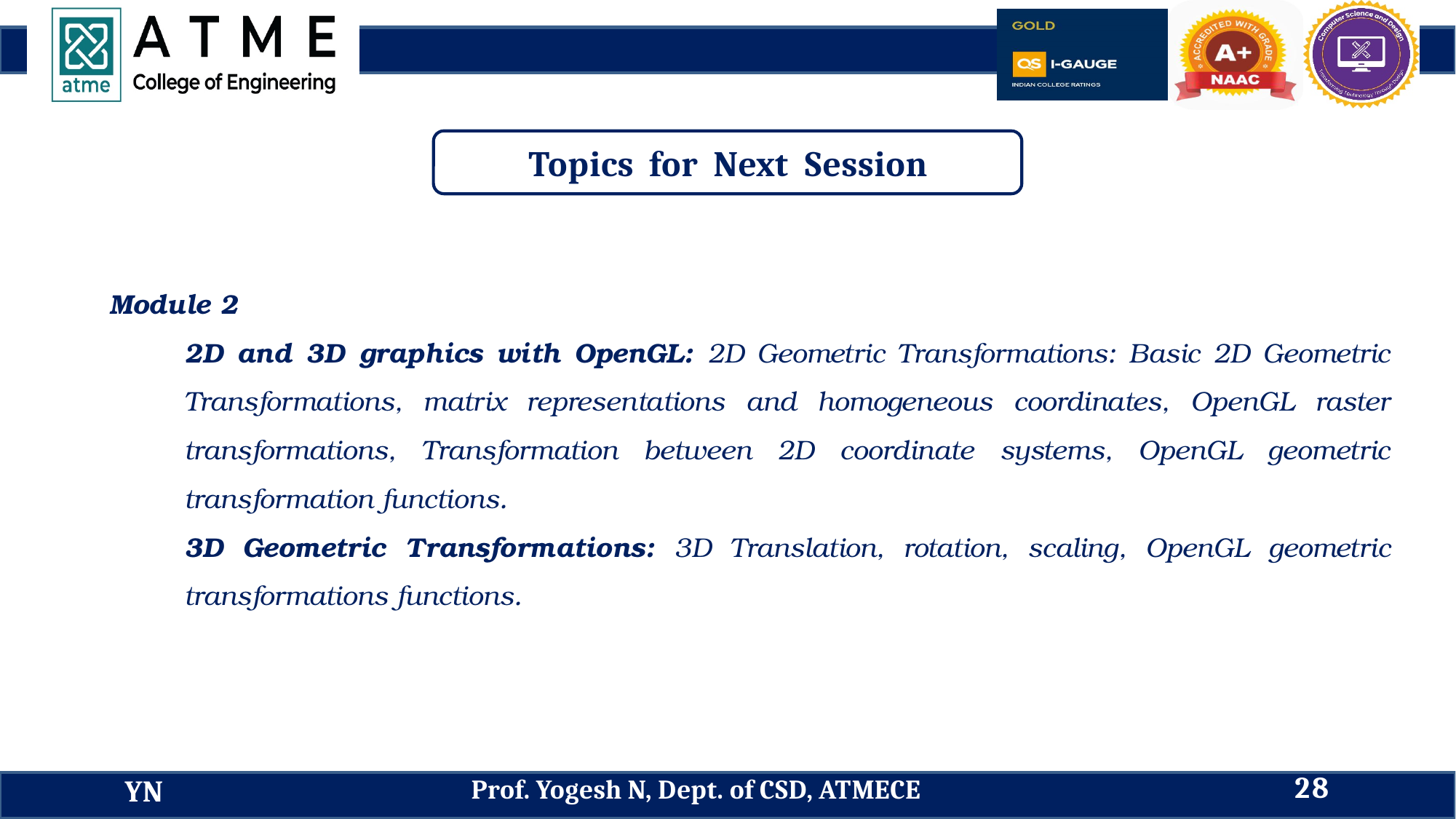

Topics  for  Next  Session
Module 2
2D and 3D graphics with OpenGL: 2D Geometric Transformations: Basic 2D Geometric Transformations, matrix representations and homogeneous coordinates, OpenGL raster transformations, Transformation between 2D coordinate systems, OpenGL geometric transformation functions.
3D Geometric Transformations: 3D Translation, rotation, scaling, OpenGL geometric transformations functions.
28
Prof. Yogesh N, Dept. of CSD, ATMECE
YN